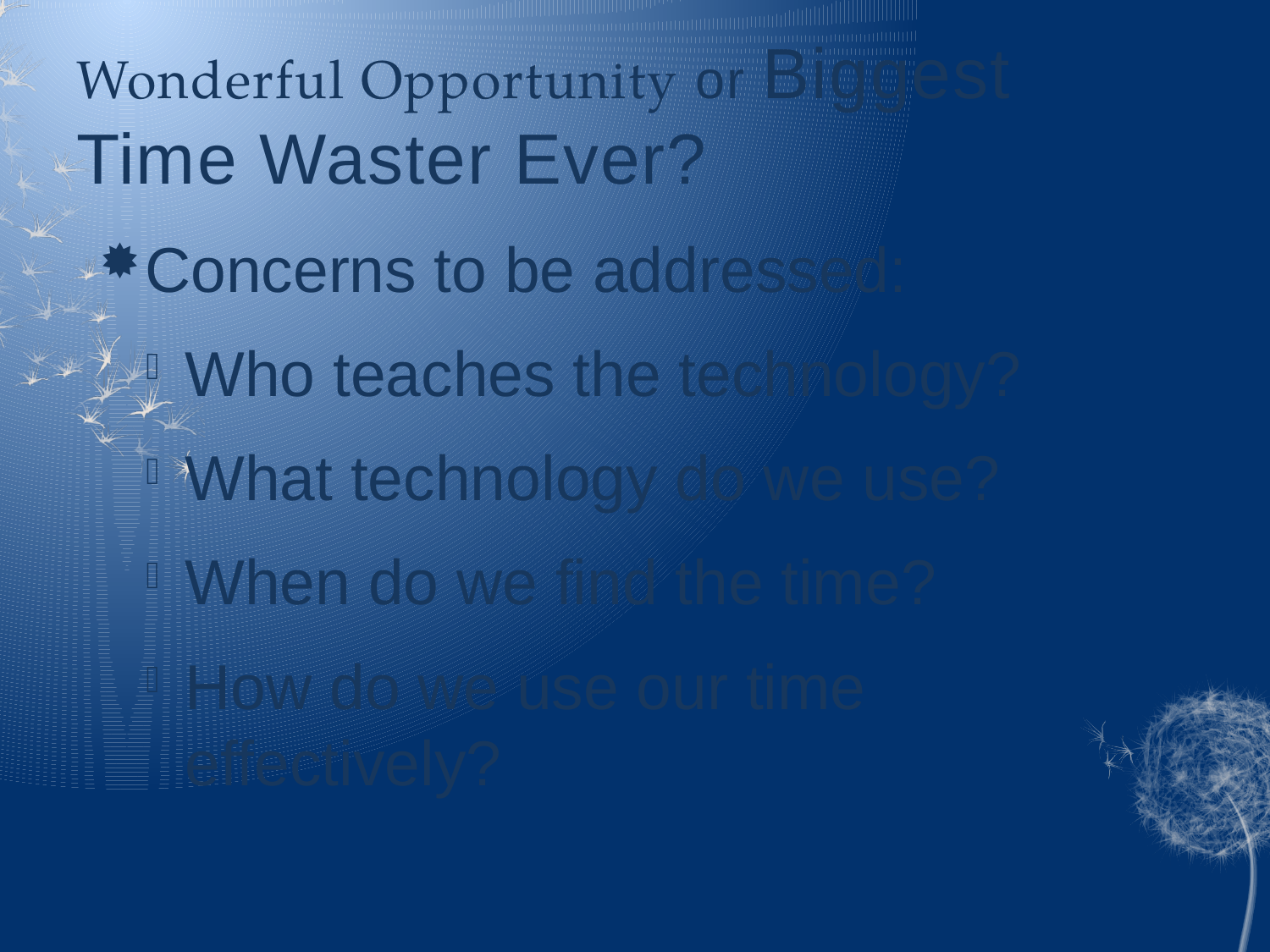

# Wonderful Opportunity or Biggest Time Waster Ever?
Concerns to be addressed:
Who teaches the technology?
What technology do we use?
When do we find the time?
How do we use our time effectively?